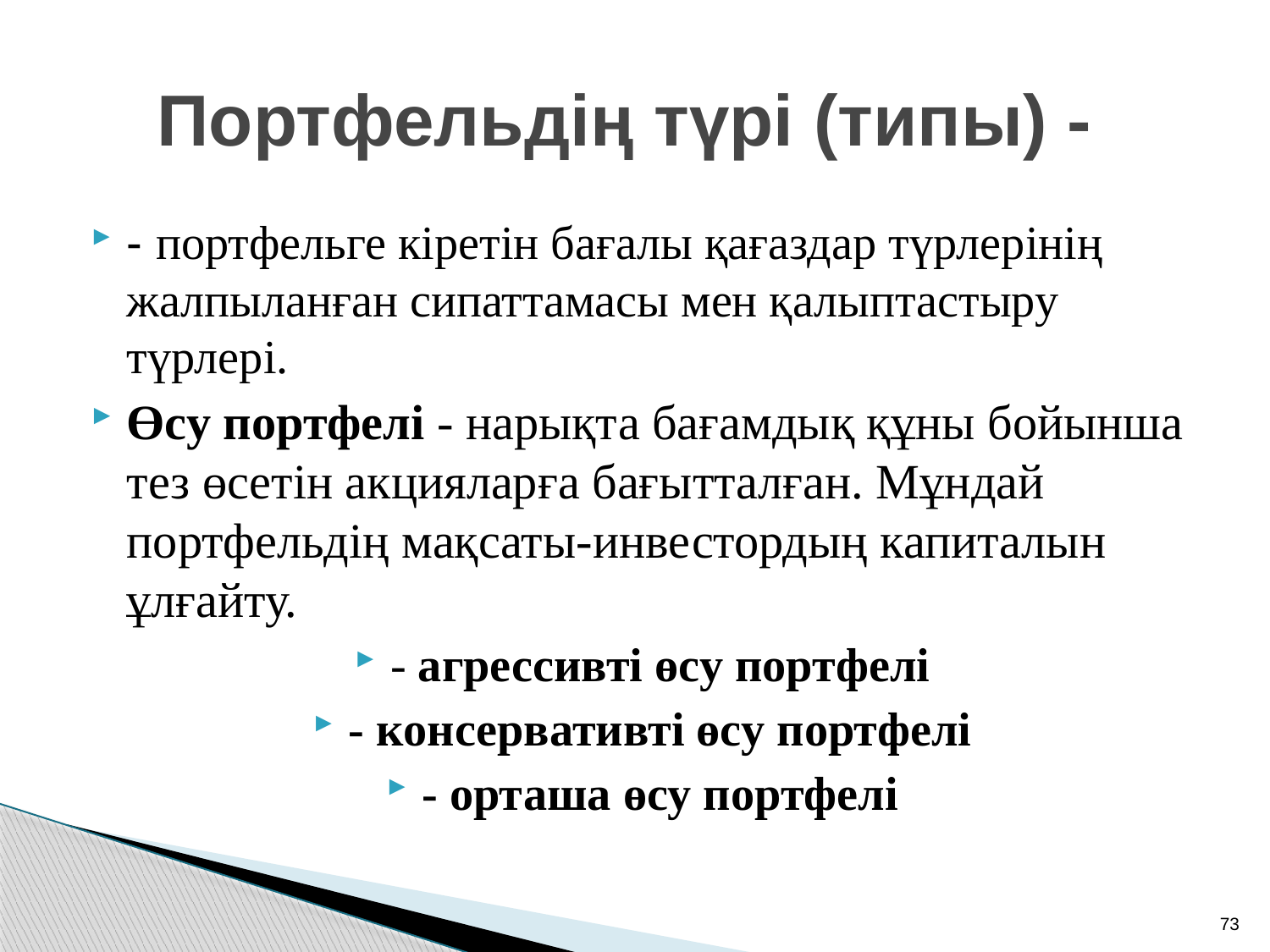

# Портфельдің түрі (типы) -
- портфельге кіретін бағалы қағаздар түрлерінің  жалпыланған сипаттамасы мен қалыптастыру түрлері.
Өсу портфелі - нарықта бағамдық құны бойынша тез өсетін акцияларға бағытталған. Мұндай портфельдің мақсаты-инвестордың капиталын ұлғайту.
- агрессивті өсу портфелі
- консервативті өсу портфелі
- орташа өсу портфелі

73